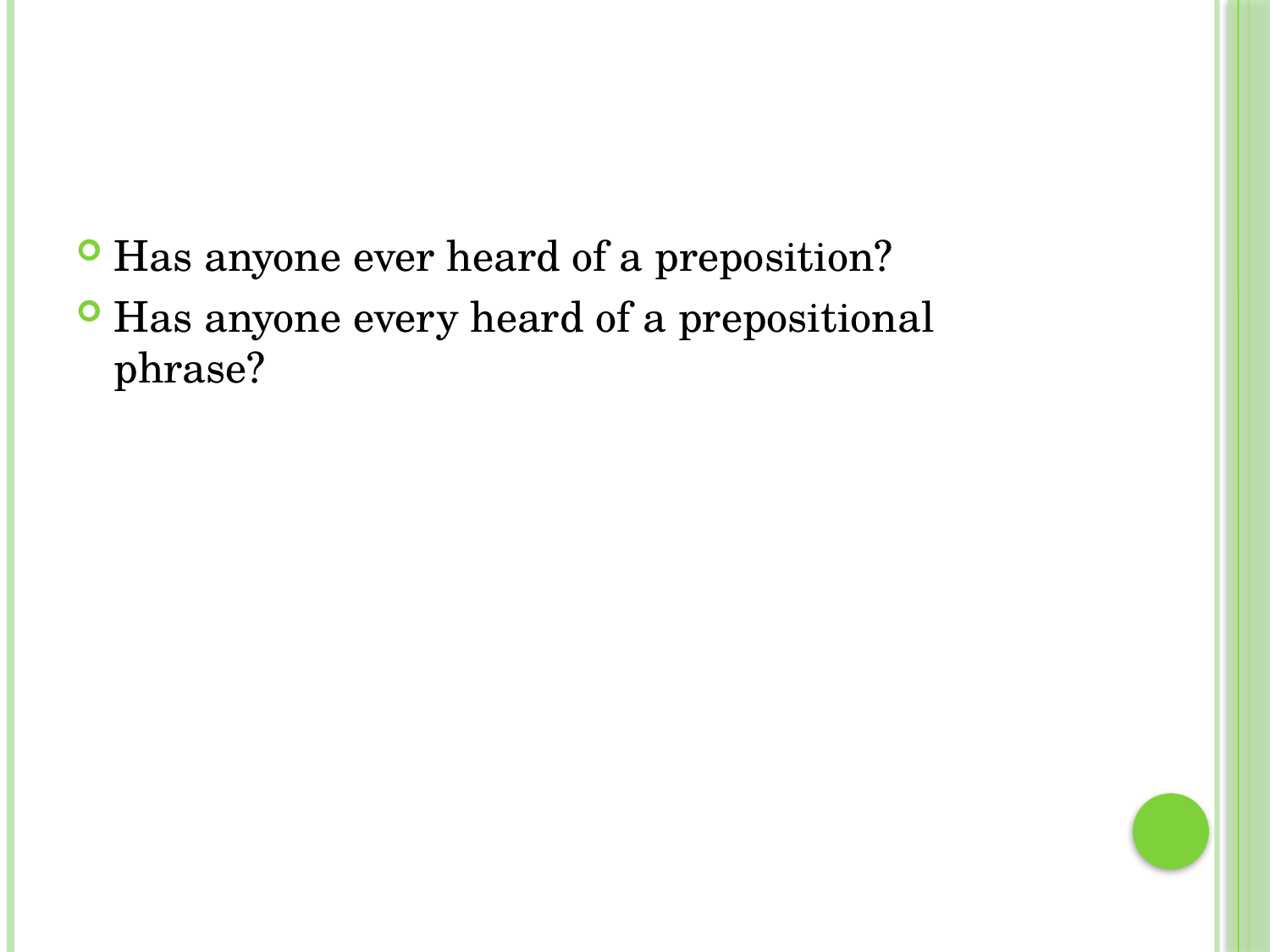

#
Has anyone ever heard of a preposition?
Has anyone every heard of a prepositional phrase?